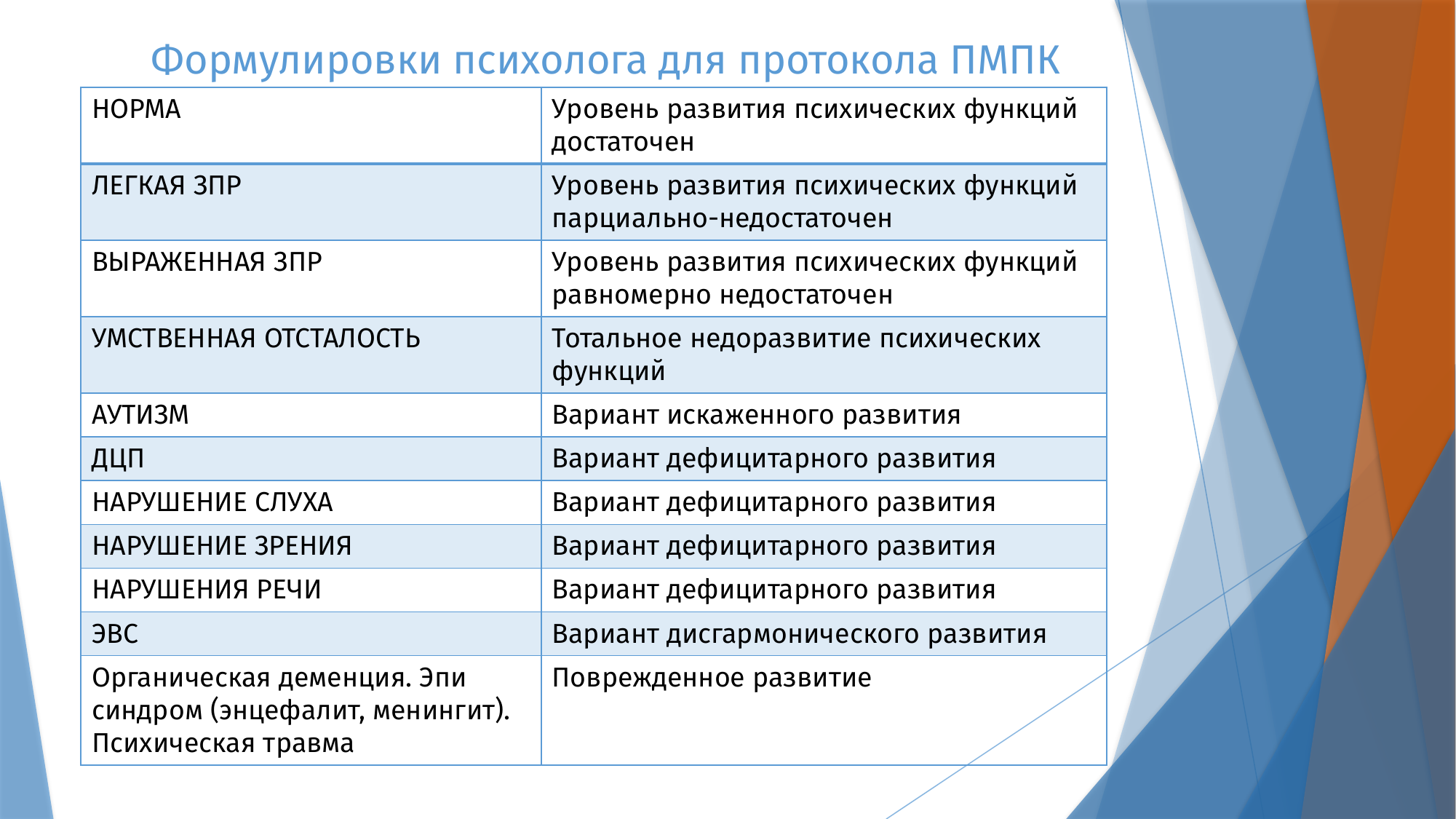

# Формулировки психолога для протокола ПМПК
| НОРМА | Уровень развития психических функций достаточен |
| --- | --- |
| ЛЕГКАЯ ЗПР | Уровень развития психических функций парциально-недостаточен |
| ВЫРАЖЕННАЯ ЗПР | Уровень развития психических функций равномерно недостаточен |
| УМСТВЕННАЯ ОТСТАЛОСТЬ | Тотальное недоразвитие психических функций |
| АУТИЗМ | Вариант искаженного развития |
| ДЦП | Вариант дефицитарного развития |
| НАРУШЕНИЕ СЛУХА | Вариант дефицитарного развития |
| НАРУШЕНИЕ ЗРЕНИЯ | Вариант дефицитарного развития |
| НАРУШЕНИЯ РЕЧИ | Вариант дефицитарного развития |
| ЭВС | Вариант дисгармонического развития |
| Органическая деменция. Эпи синдром (энцефалит, менингит). Психическая травма | Поврежденное развитие |